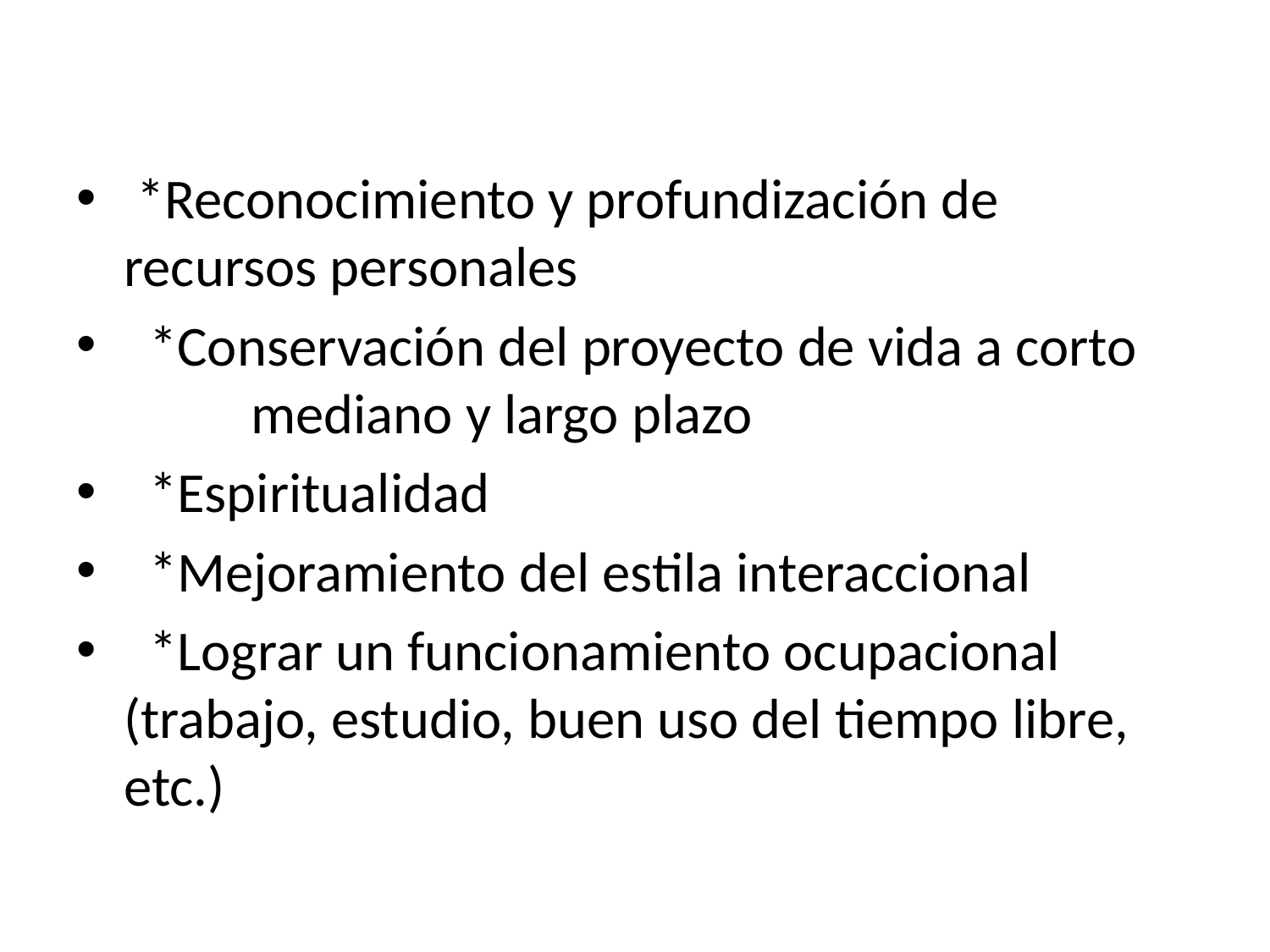

#
 *Reconocimiento y profundización de 	recursos personales
  *Conservación del proyecto de vida a corto 	mediano y largo plazo
  *Espiritualidad
  *Mejoramiento del estila interaccional
  *Lograr un funcionamiento ocupacional (trabajo, estudio, buen uso del tiempo libre, etc.)